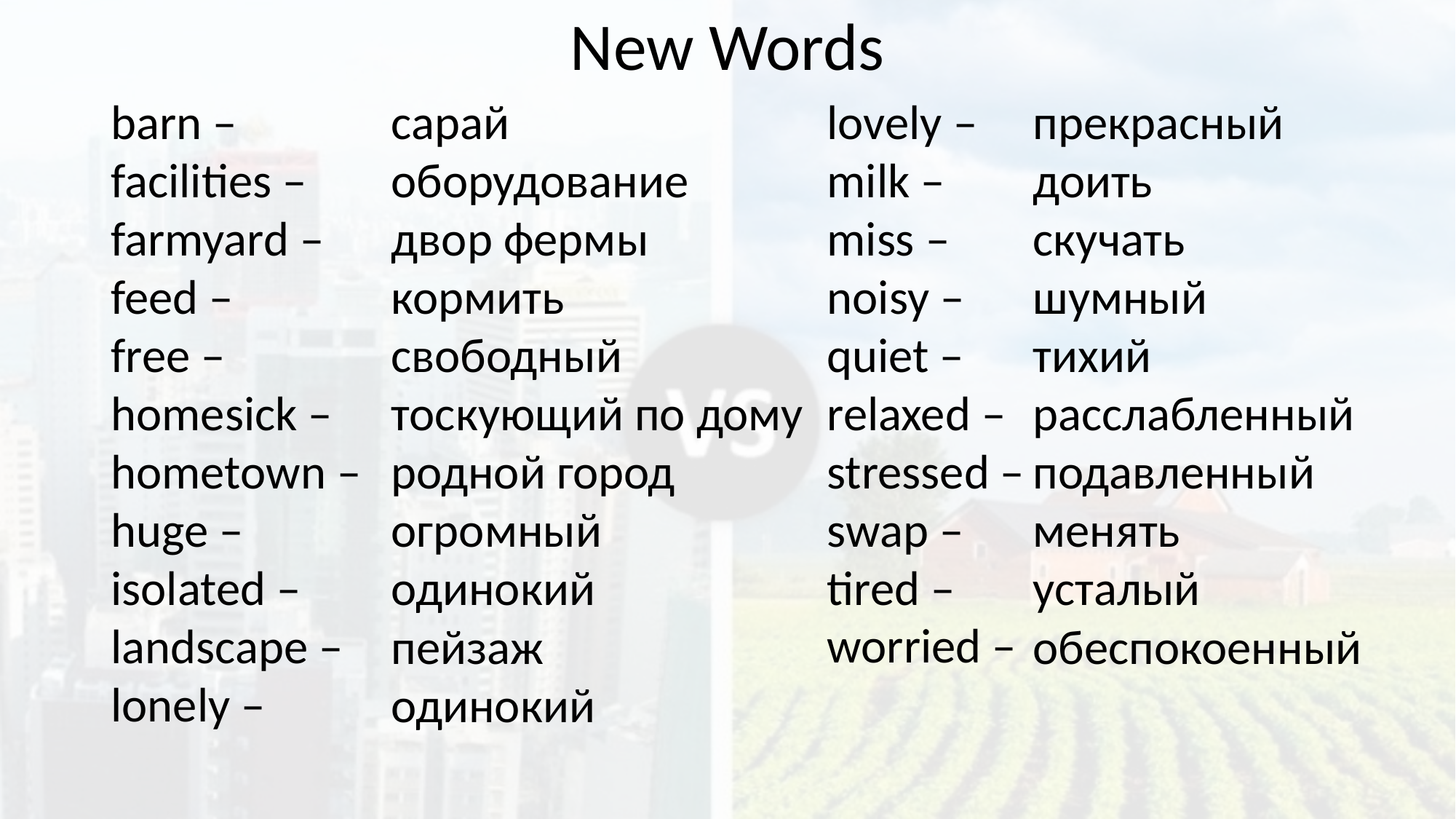

# New Words
barn –
facilities –
farmyard –
feed –
free –
homesick –
hometown –
huge –
isolated –
landscape –
lonely –
сарай
оборудование
двор фермы
кормить
свободный
тоскующий по дому
родной город
огромный
одинокий
пейзаж
одинокий
lovely –
milk –
miss –
noisy –
quiet –
relaxed –
stressed –
swap –
tired –
worried –
прекрасный
доить
скучать
шумный
тихий
расслабленный
подавленный
менять
усталый
обеспокоенный